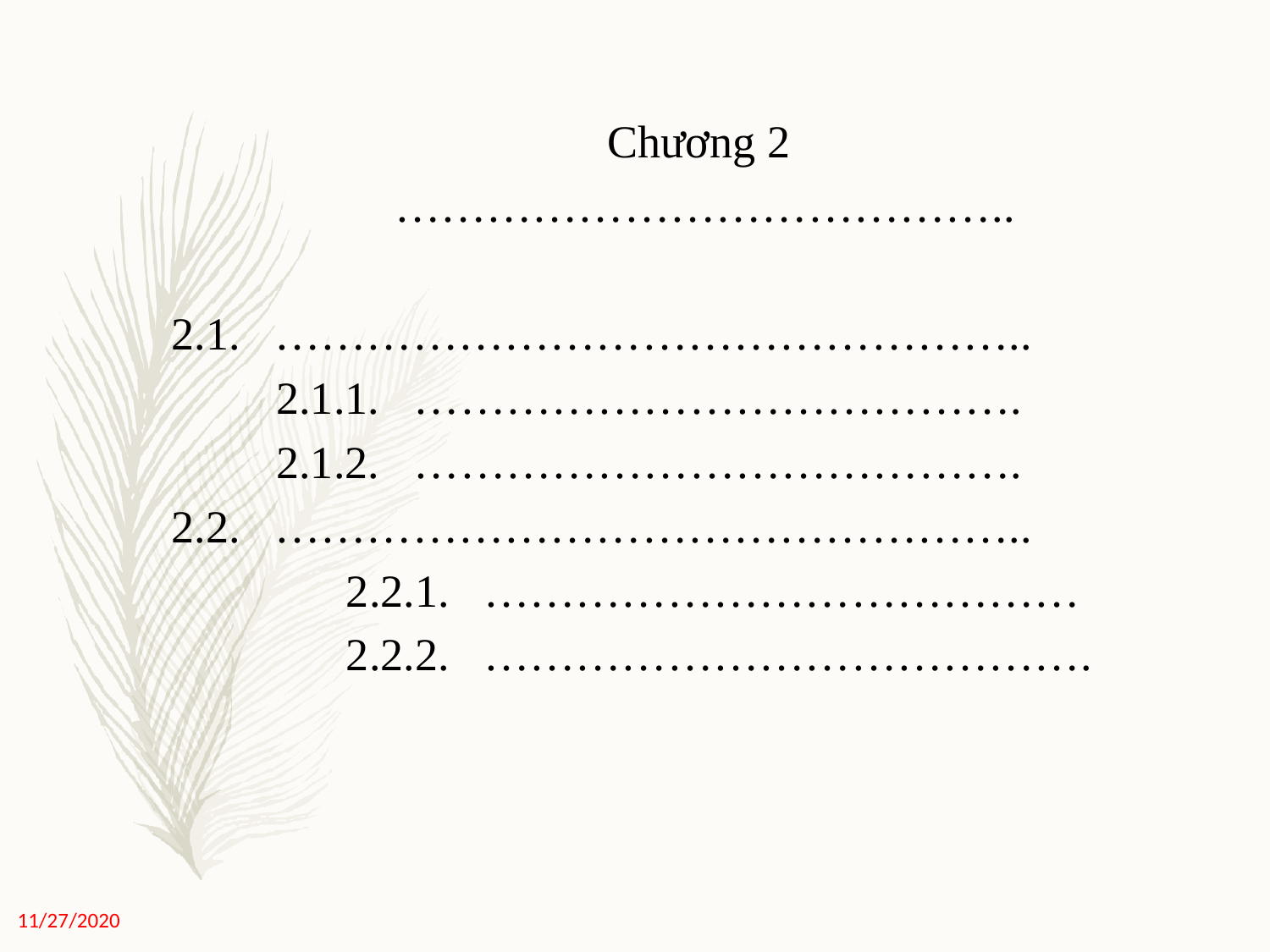

Chương 2
  …………………………………..

2.1.   …………………………………………..
	     2.1.1.   ………………………………….
	     2.1.2.   ………………………………….
2.2.   …………………………………………..
		2.2.1.   …………………………………
		2.2.2.   ………………………………….

11/27/2020